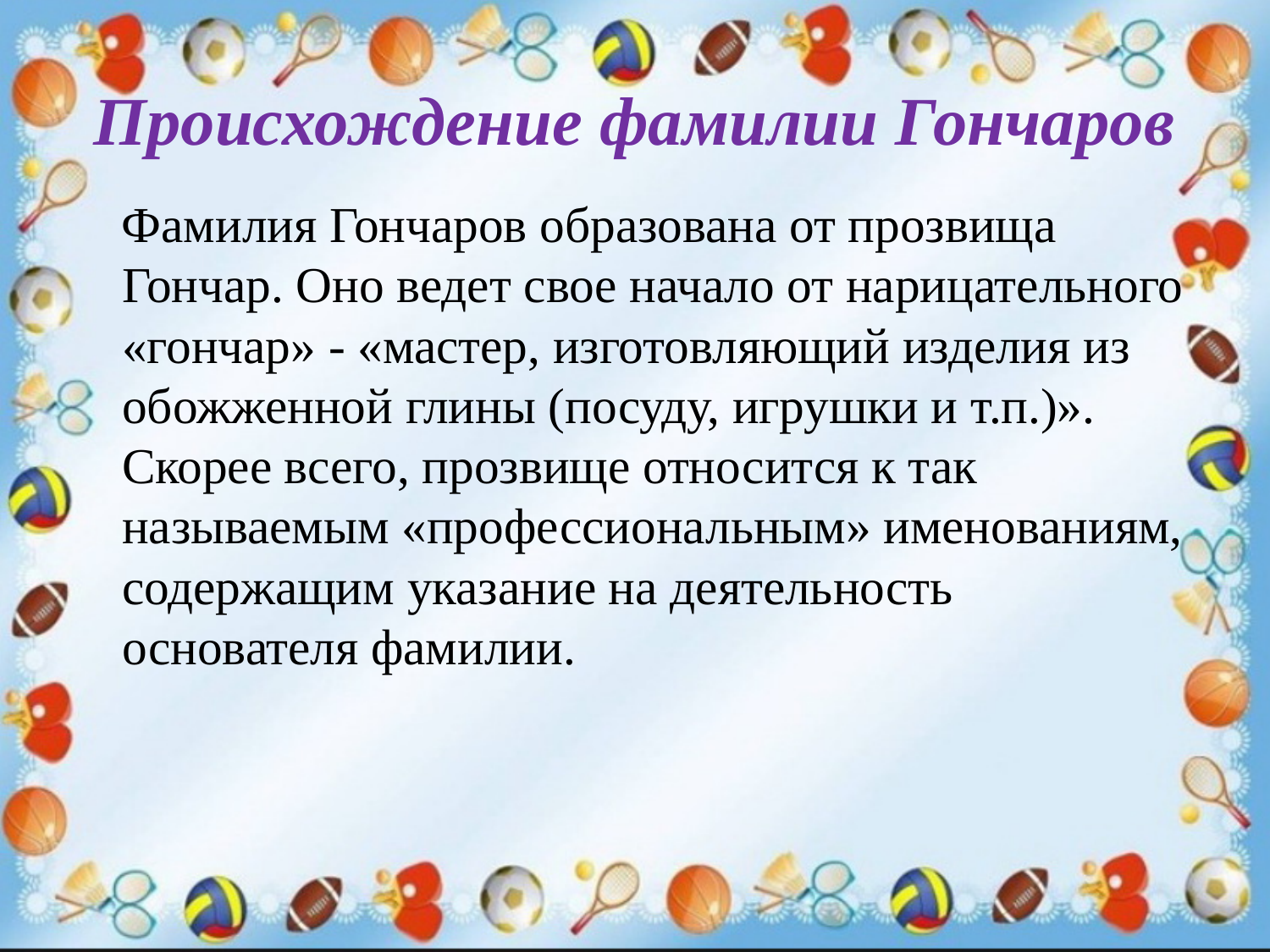

# Происхождение фамилии Гончаров
    Фамилия Гончаров образована от прозвища Гончар. Оно ведет свое начало от нарицательного «гончар» - «мастер, изготовляющий изделия из обожженной глины (посуду, игрушки и т.п.)». Скорее всего, прозвище относится к так называемым «профессиональным» именованиям, содержащим указание на деятельность основателя фамилии.